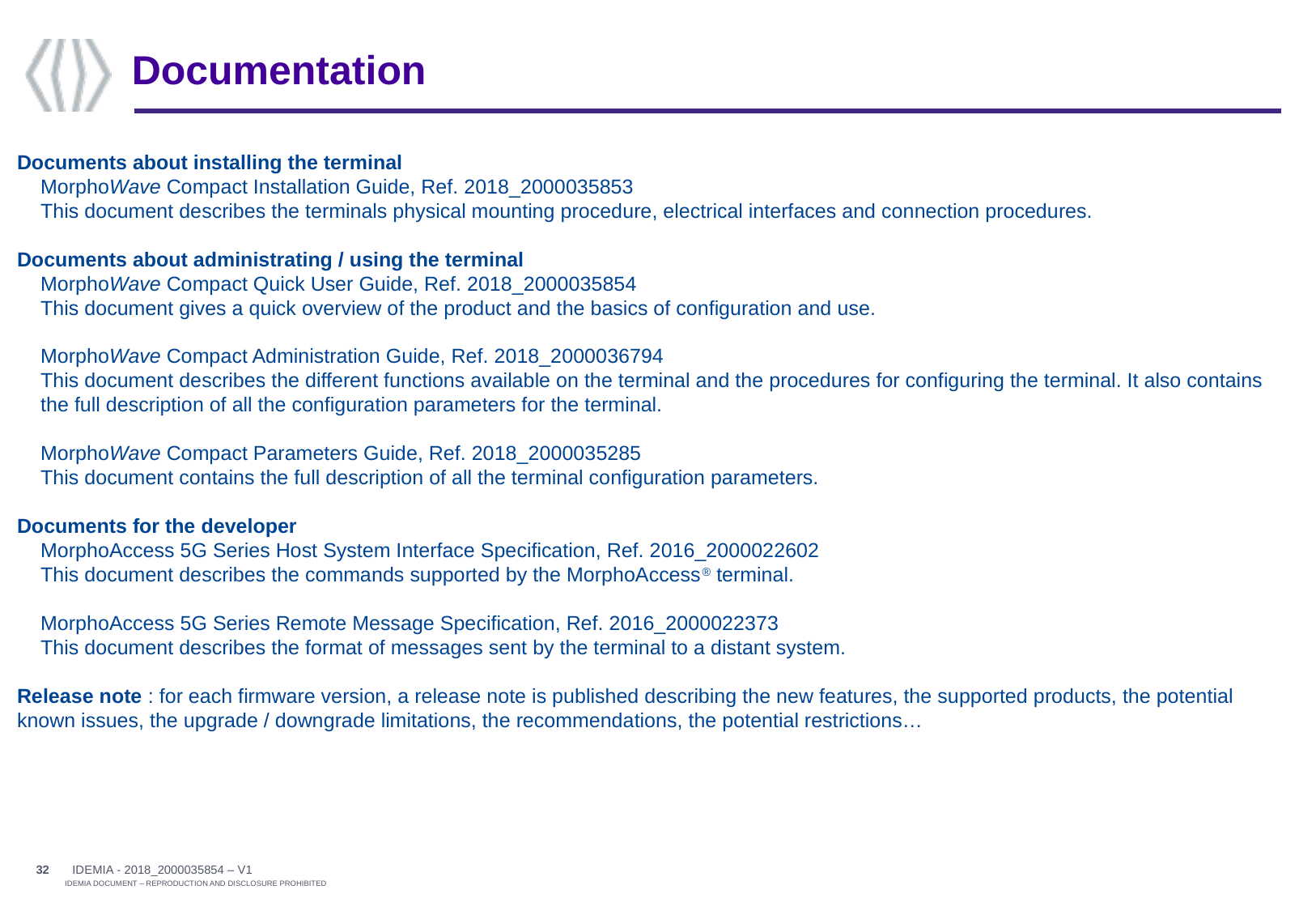

# Documentation
Documents about installing the terminal
MorphoWave Compact Installation Guide, Ref. 2018_2000035853
This document describes the terminals physical mounting procedure, electrical interfaces and connection procedures.

Documents about administrating / using the terminal
MorphoWave Compact Quick User Guide, Ref. 2018_2000035854
This document gives a quick overview of the product and the basics of configuration and use.

MorphoWave Compact Administration Guide, Ref. 2018_2000036794
This document describes the different functions available on the terminal and the procedures for configuring the terminal. It also contains the full description of all the configuration parameters for the terminal.

MorphoWave Compact Parameters Guide, Ref. 2018_2000035285
This document contains the full description of all the terminal configuration parameters.

Documents for the developer
MorphoAccess 5G Series Host System Interface Specification, Ref. 2016_2000022602
This document describes the commands supported by the MorphoAccess® terminal.

MorphoAccess 5G Series Remote Message Specification, Ref. 2016_2000022373
This document describes the format of messages sent by the terminal to a distant system.

Release note : for each firmware version, a release note is published describing the new features, the supported products, the potential known issues, the upgrade / downgrade limitations, the recommendations, the potential restrictions…

IDEMIA - 2018_2000035854 – V1
32